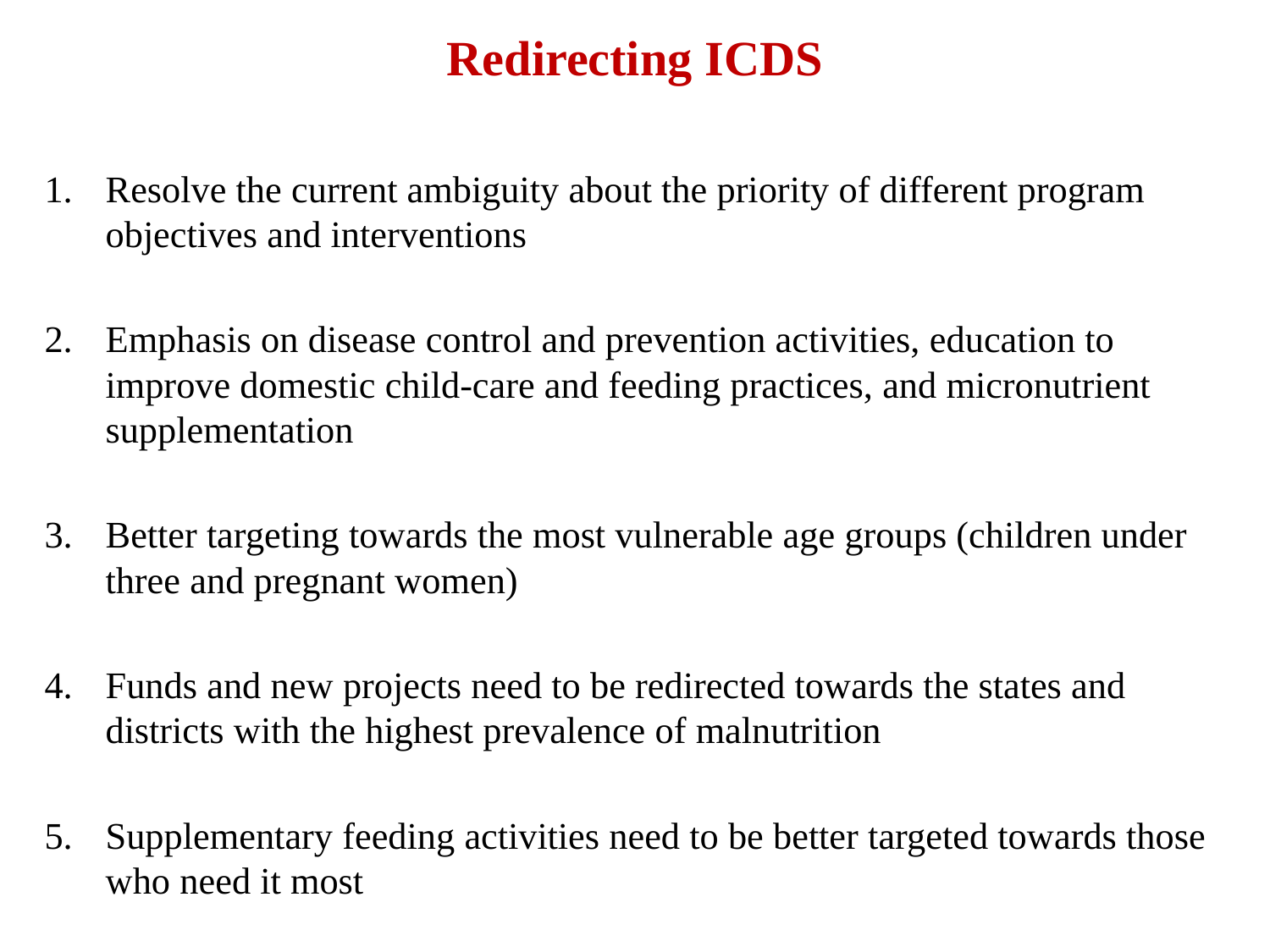

# Redirecting ICDS

Resolve the current ambiguity about the priority of different program objectives and interventions

Emphasis on disease control and prevention activities, education to improve domestic child-care and feeding practices, and micronutrient supplementation

Better targeting towards the most vulnerable age groups (children under three and pregnant women)

Funds and new projects need to be redirected towards the states and districts with the highest prevalence of malnutrition

Supplementary feeding activities need to be better targeted towards those who need it most